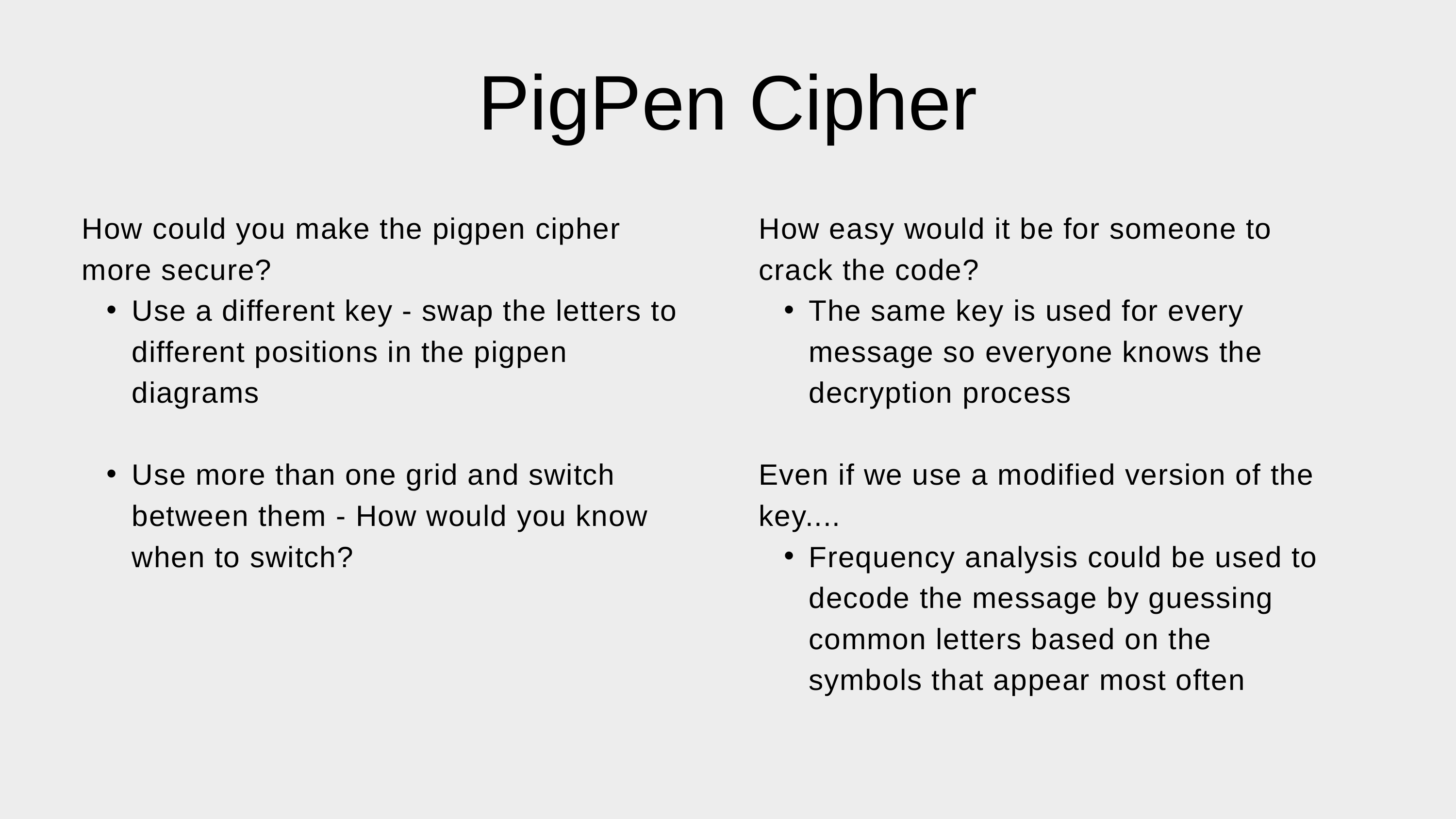

PigPen Cipher
How could you make the pigpen cipher more secure?
Use a different key - swap the letters to different positions in the pigpen diagrams

Use more than one grid and switch between them - How would you know when to switch?
How easy would it be for someone to crack the code?
The same key is used for every message so everyone knows the decryption process

Even if we use a modified version of the key....
Frequency analysis could be used to decode the message by guessing common letters based on the symbols that appear most often